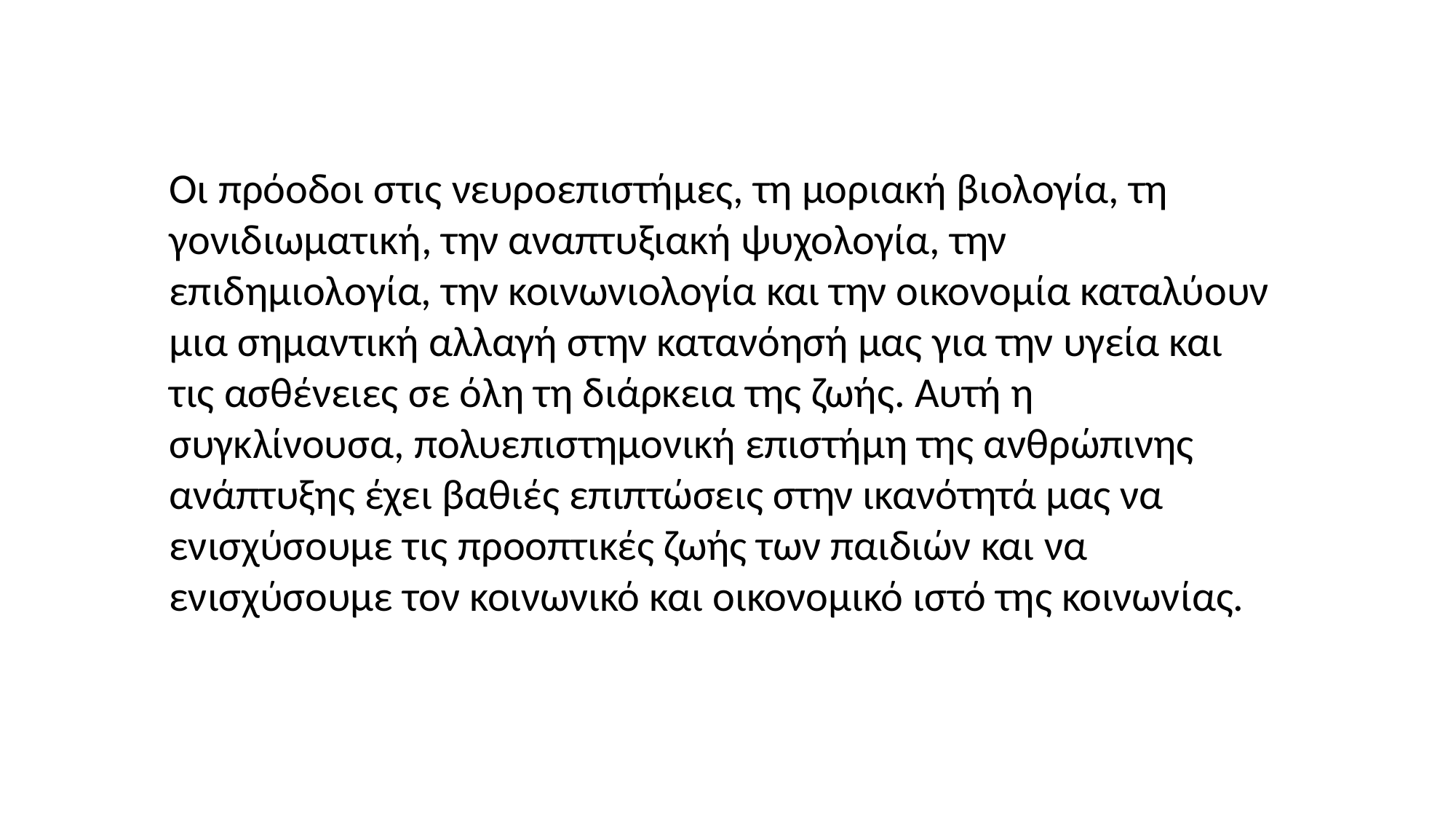

Οι πρόοδοι στις νευροεπιστήμες, τη μοριακή βιολογία, τη γονιδιωματική, την αναπτυξιακή ψυχολογία, την επιδημιολογία, την κοινωνιολογία και την οικονομία καταλύουν μια σημαντική αλλαγή στην κατανόησή μας για την υγεία και τις ασθένειες σε όλη τη διάρκεια της ζωής. Αυτή η συγκλίνουσα, πολυεπιστημονική επιστήμη της ανθρώπινης ανάπτυξης έχει βαθιές επιπτώσεις στην ικανότητά μας να ενισχύσουμε τις προοπτικές ζωής των παιδιών και να ενισχύσουμε τον κοινωνικό και οικονομικό ιστό της κοινωνίας.